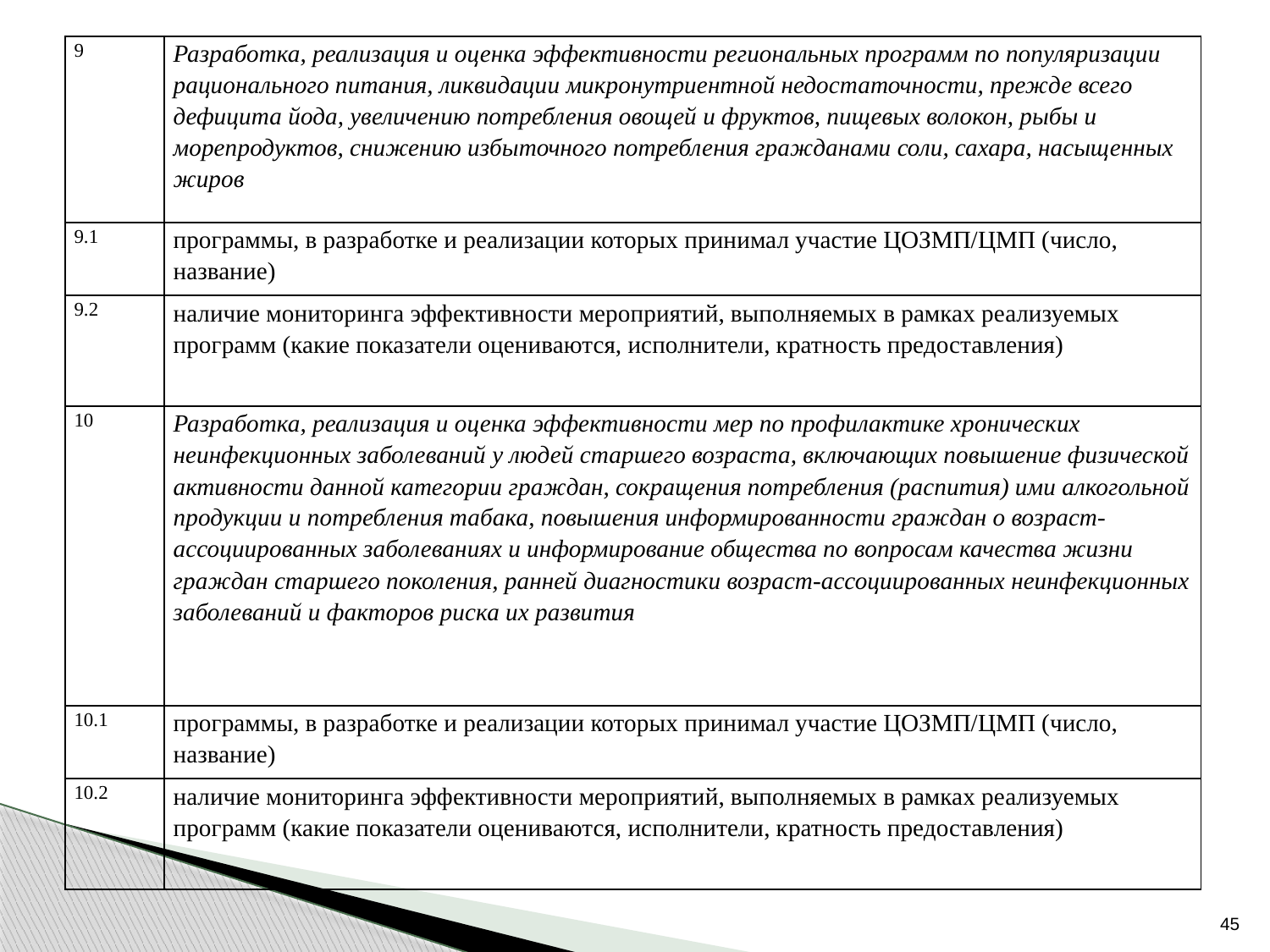

| 9 | Разработка, реализация и оценка эффективности региональных программ по популяризации рационального питания, ликвидации микронутриентной недостаточности, прежде всего дефицита йода, увеличению потребления овощей и фруктов, пищевых волокон, рыбы и морепродуктов, снижению избыточного потребления гражданами соли, сахара, насыщенных жиров |
| --- | --- |
| 9.1 | программы, в разработке и реализации которых принимал участие ЦОЗМП/ЦМП (число, название) |
| 9.2 | наличие мониторинга эффективности мероприятий, выполняемых в рамках реализуемых программ (какие показатели оцениваются, исполнители, кратность предоставления) |
| 10 | Разработка, реализация и оценка эффективности мер по профилактике хронических неинфекционных заболеваний у людей старшего возраста, включающих повышение физической активности данной категории граждан, сокращения потребления (распития) ими алкогольной продукции и потребления табака, повышения информированности граждан о возраст-ассоциированных заболеваниях и информирование общества по вопросам качества жизни граждан старшего поколения, ранней диагностики возраст-ассоциированных неинфекционных заболеваний и факторов риска их развития |
| 10.1 | программы, в разработке и реализации которых принимал участие ЦОЗМП/ЦМП (число, название) |
| 10.2 | наличие мониторинга эффективности мероприятий, выполняемых в рамках реализуемых программ (какие показатели оцениваются, исполнители, кратность предоставления) |
45